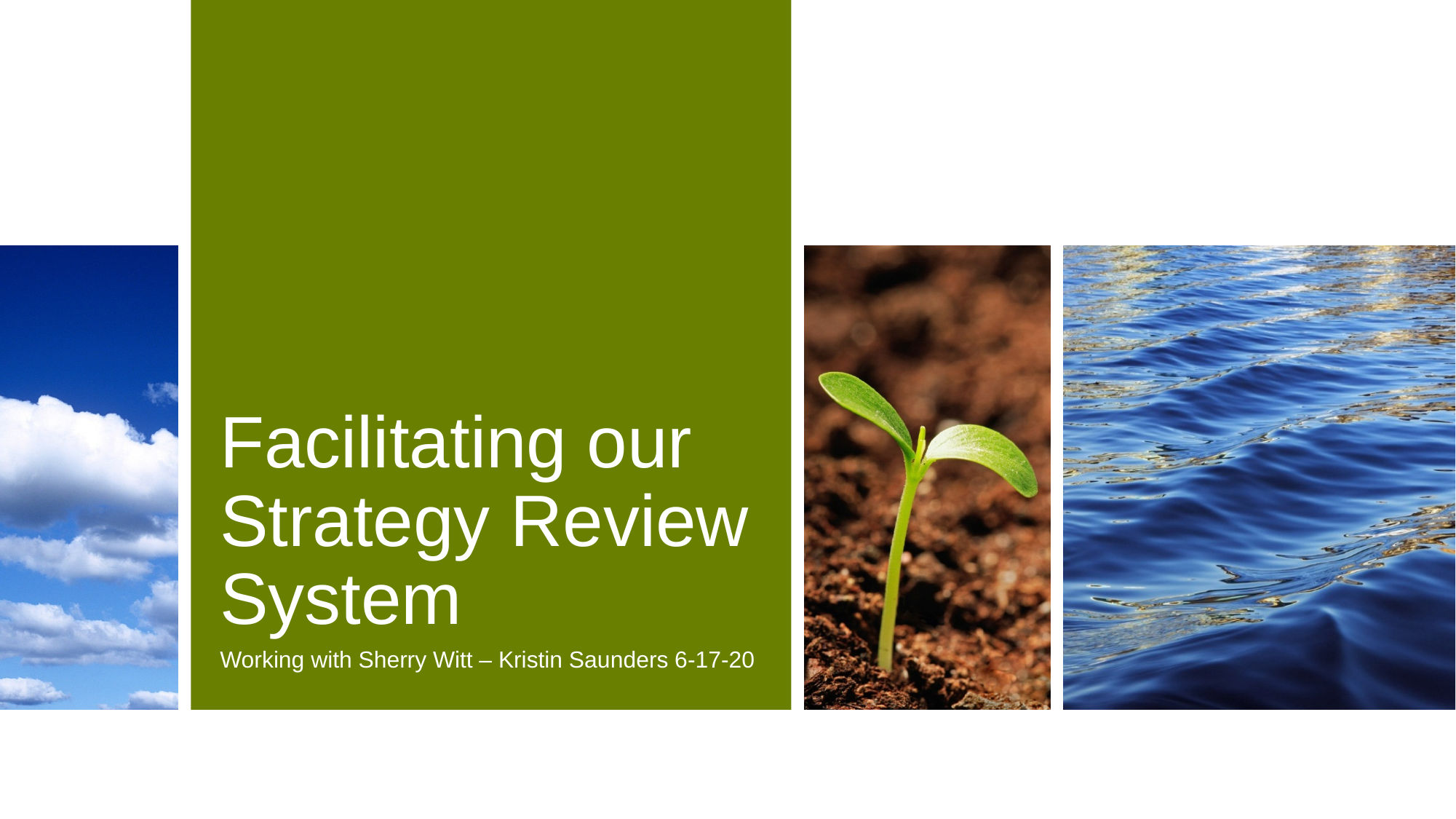

# Facilitating our Strategy Review System
Working with Sherry Witt – Kristin Saunders 6-17-20